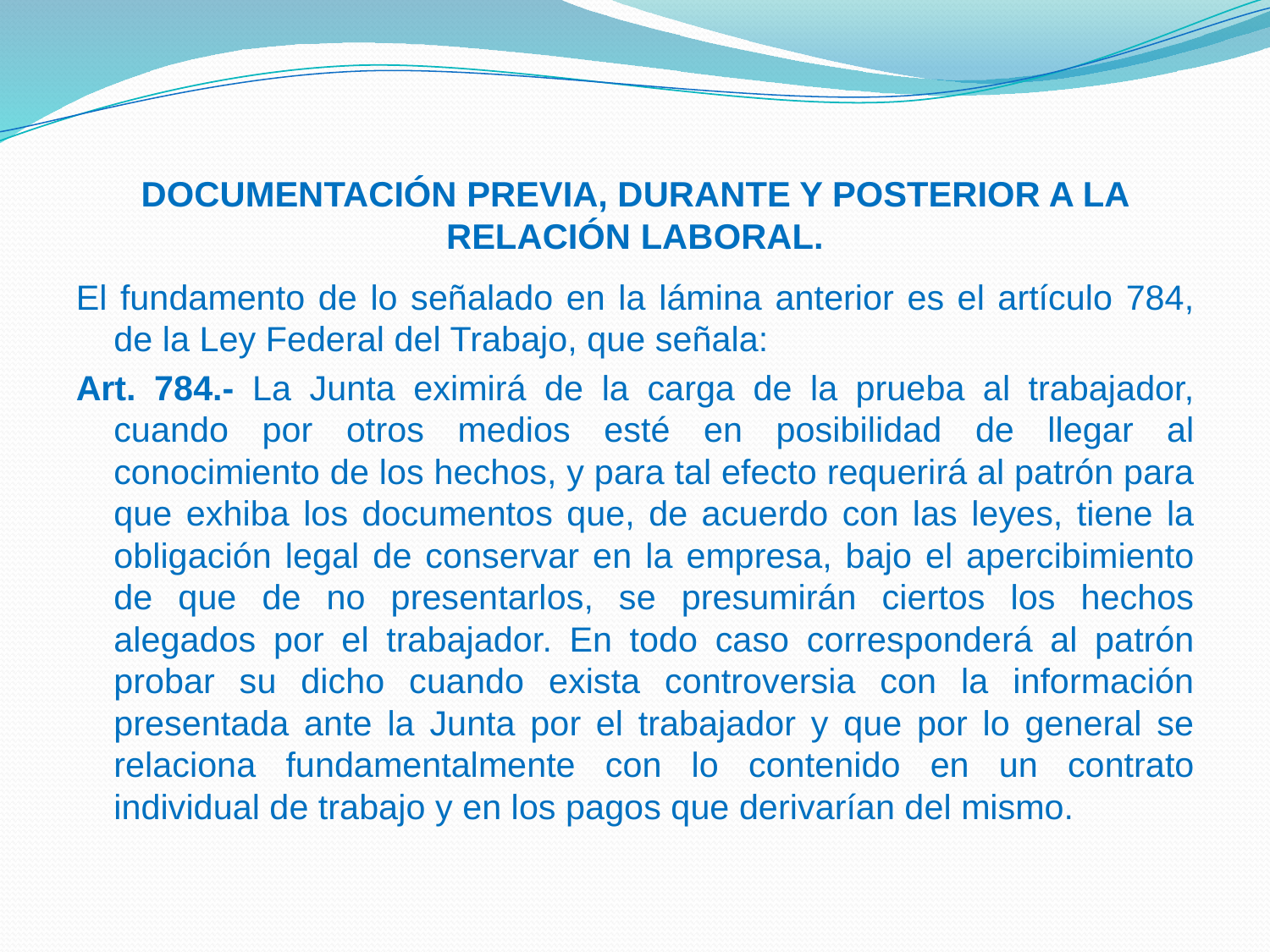

# DOCUMENTACIÓN PREVIA, DURANTE Y POSTERIOR A LA RELACIÓN LABORAL.
El fundamento de lo señalado en la lámina anterior es el artículo 784, de la Ley Federal del Trabajo, que señala:
Art. 784.- La Junta eximirá de la carga de la prueba al trabajador, cuando por otros medios esté en posibilidad de llegar al conocimiento de los hechos, y para tal efecto requerirá al patrón para que exhiba los documentos que, de acuerdo con las leyes, tiene la obligación legal de conservar en la empresa, bajo el apercibimiento de que de no presentarlos, se presumirán ciertos los hechos alegados por el trabajador. En todo caso corresponderá al patrón probar su dicho cuando exista controversia con la información presentada ante la Junta por el trabajador y que por lo general se relaciona fundamentalmente con lo contenido en un contrato individual de trabajo y en los pagos que derivarían del mismo.